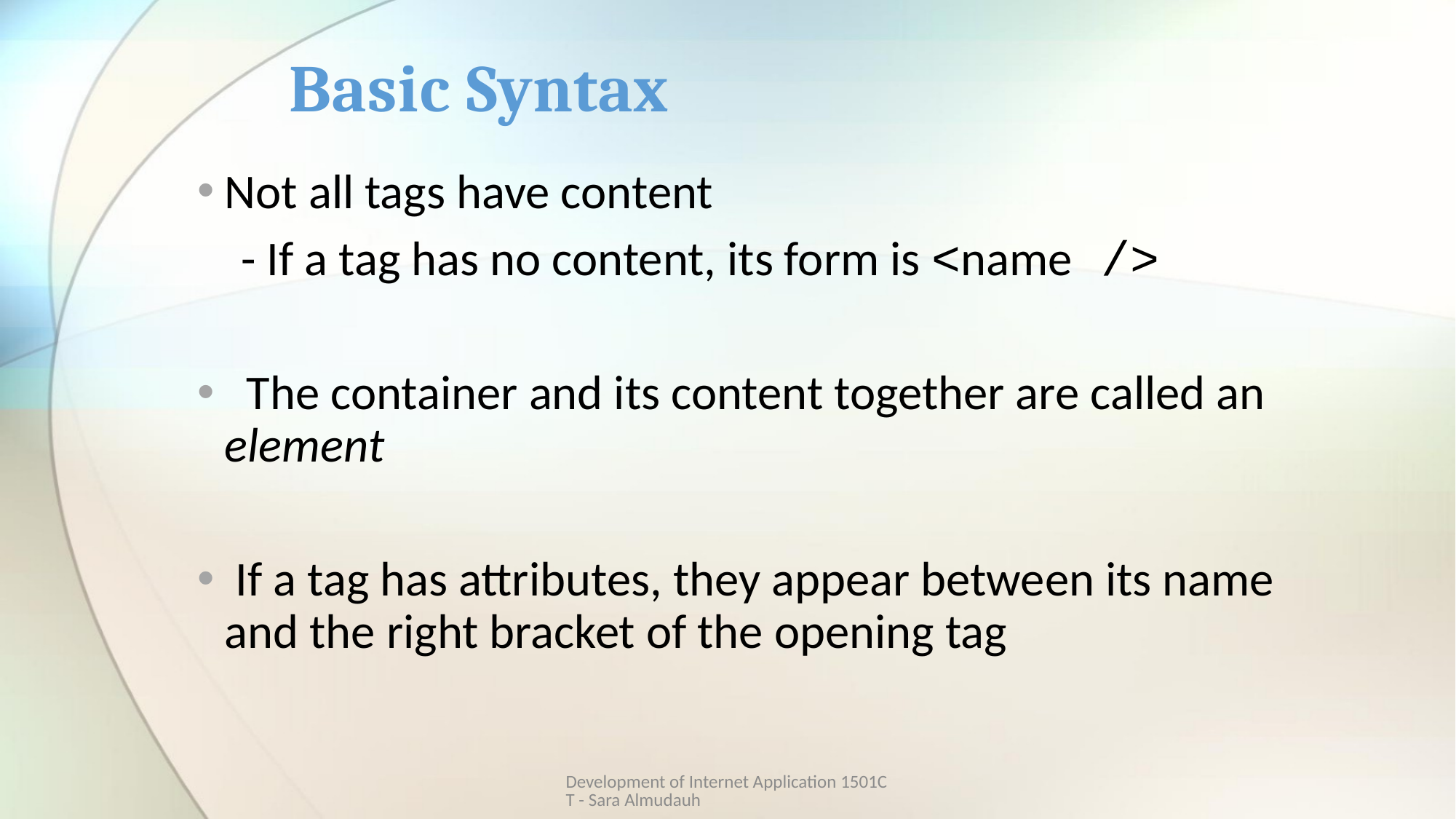

# Basic Syntax
Not all tags have content
    - If a tag has no content, its form is <name />

  The container and its content together are called an element

 If a tag has attributes, they appear between its name and the right bracket of the opening tag

Development of Internet Application 1501CT - Sara Almudauh